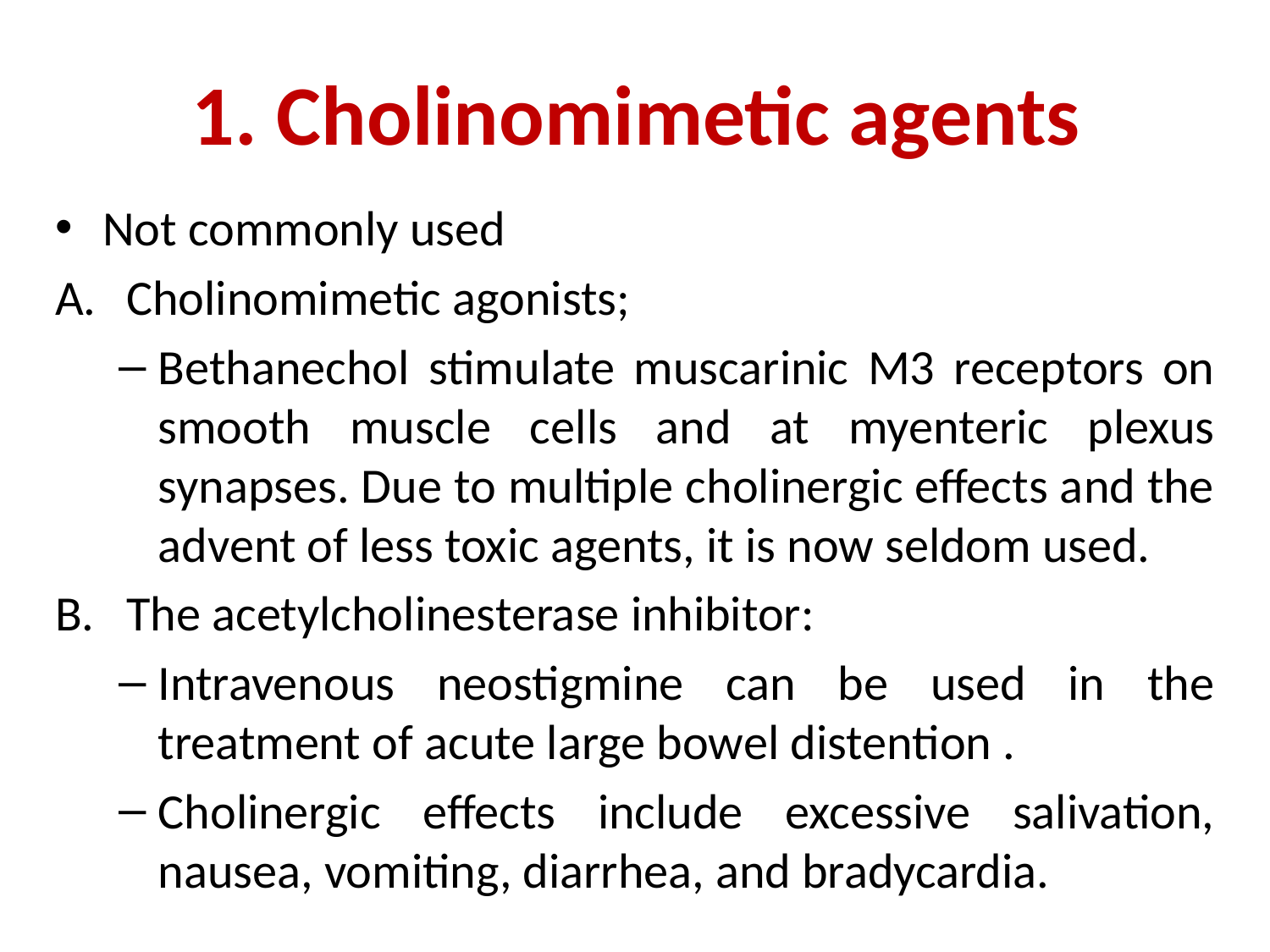

# 1. Cholinomimetic agents
Not commonly used
Cholinomimetic agonists;
Bethanechol stimulate muscarinic M3 receptors on smooth muscle cells and at myenteric plexus synapses. Due to multiple cholinergic effects and the advent of less toxic agents, it is now seldom used.
The acetylcholinesterase inhibitor:
Intravenous neostigmine can be used in the treatment of acute large bowel distention .
Cholinergic effects include excessive salivation, nausea, vomiting, diarrhea, and bradycardia.